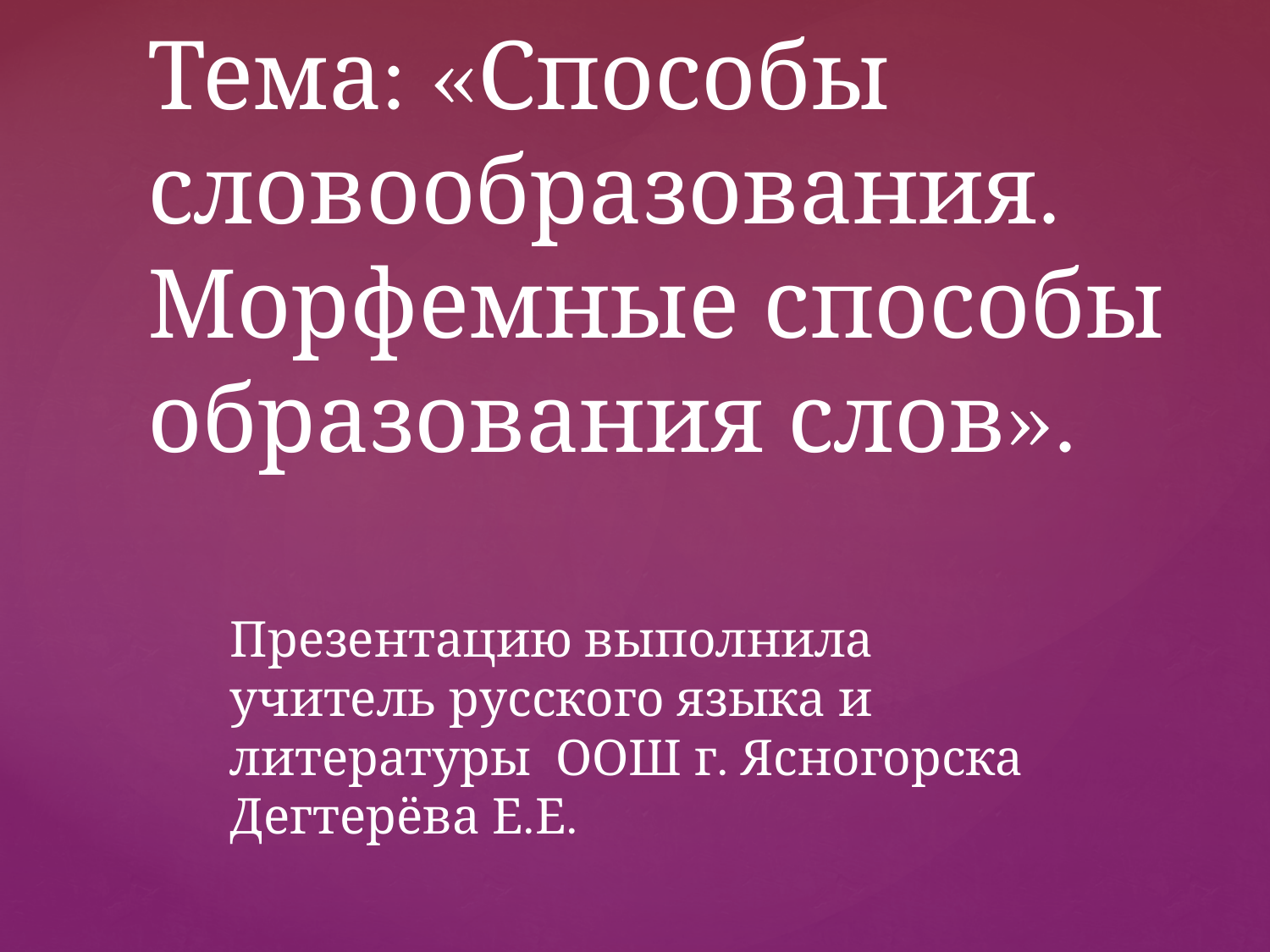

# Тема: «Способы словообразования. Морфемные способы образования слов».
Презентацию выполнила учитель русского языка и литературы  ООШ г. Ясногорска Дегтерёва Е.Е.